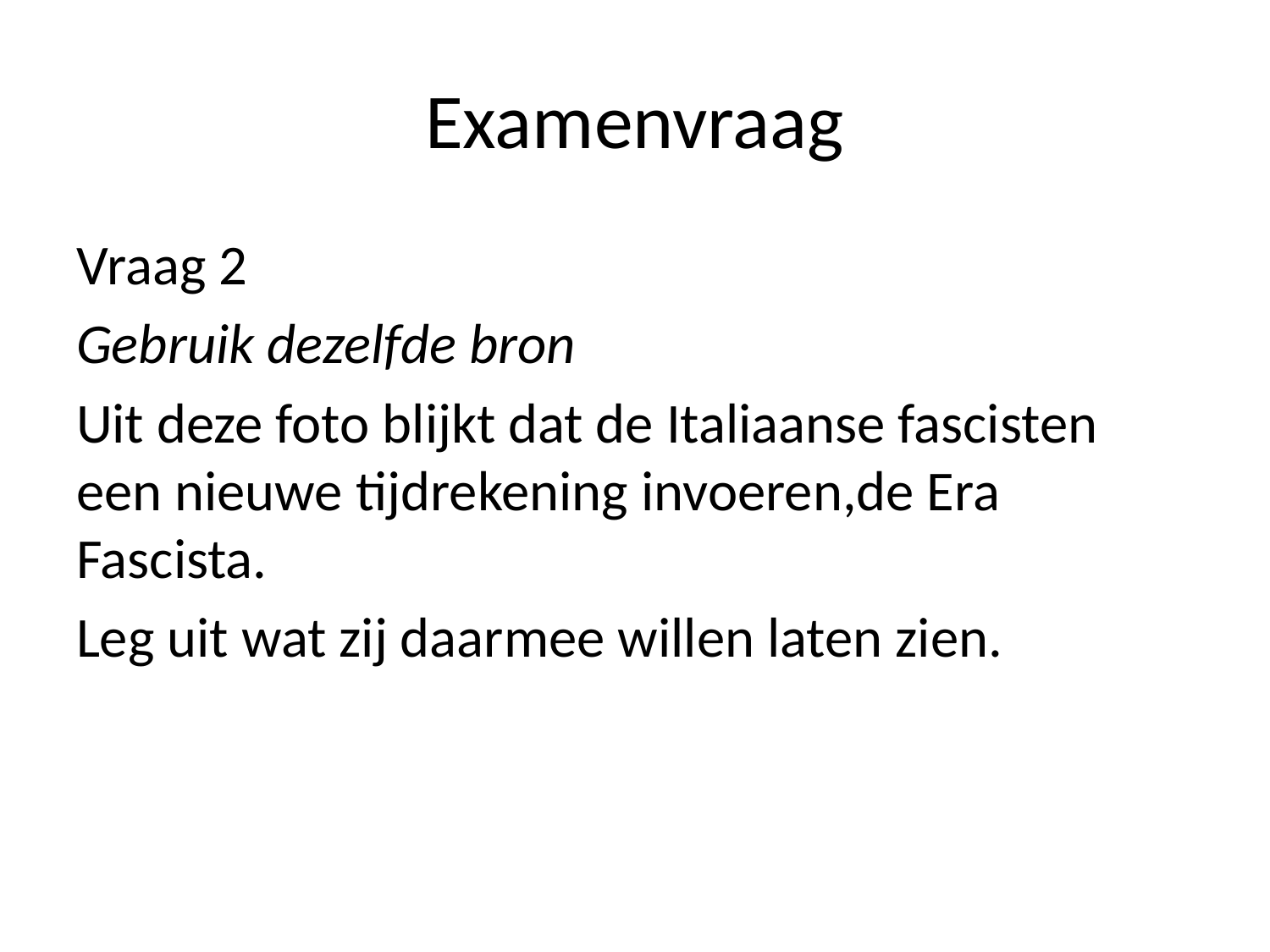

# Examenvraag
Vraag 2
Gebruik dezelfde bron
Uit deze foto blijkt dat de Italiaanse fascisten een nieuwe tijdrekening invoeren,de Era Fascista.
Leg uit wat zij daarmee willen laten zien.